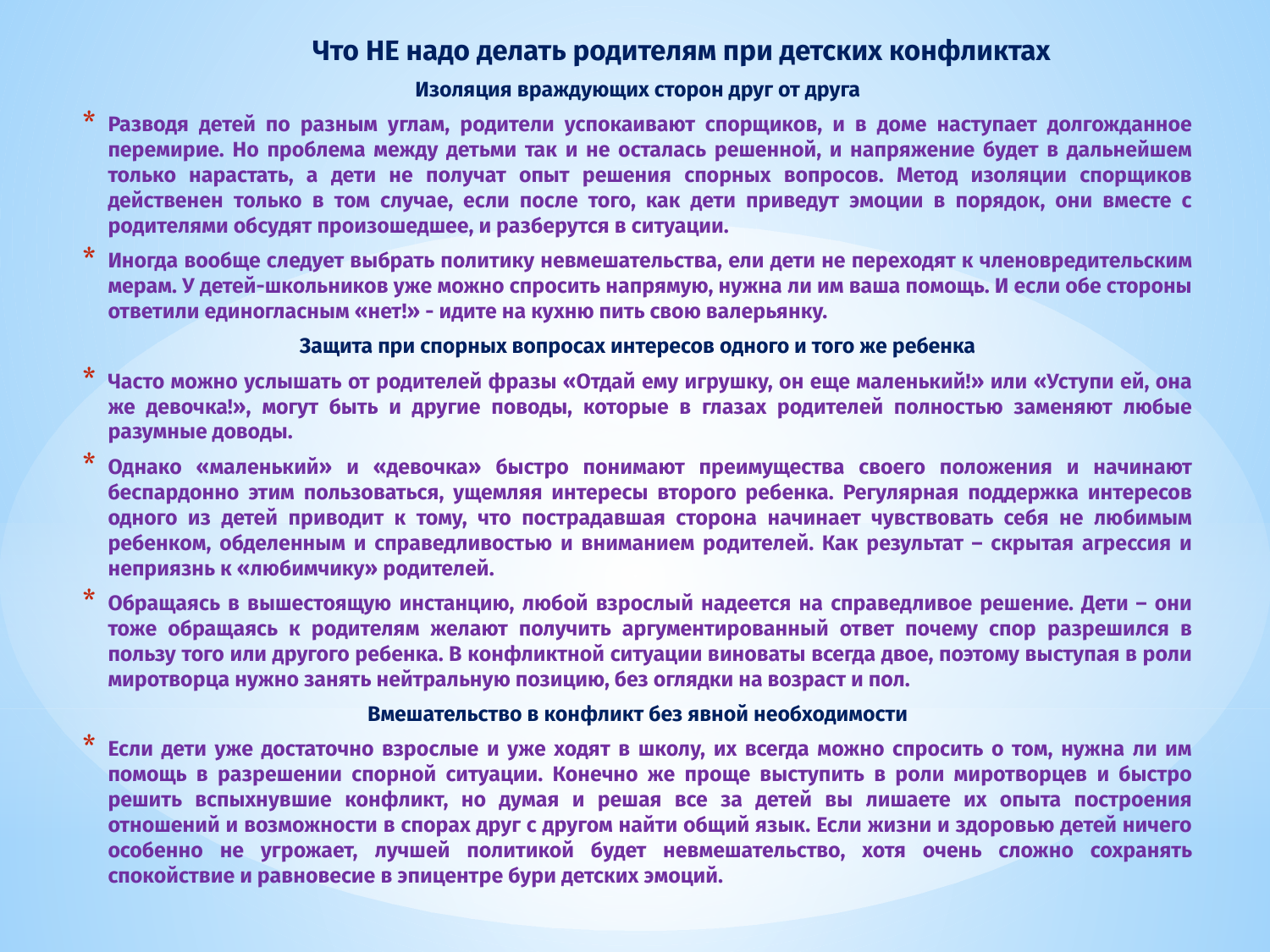

Что НЕ надо делать родителям при детских конфликтах
Изоляция враждующих сторон друг от друга
Разводя детей по разным углам, родители успокаивают спорщиков, и в доме наступает долгожданное перемирие. Но проблема между детьми так и не осталась решенной, и напряжение будет в дальнейшем только нарастать, а дети не получат опыт решения спорных вопросов. Метод изоляции спорщиков действенен только в том случае, если после того, как дети приведут эмоции в порядок, они вместе с родителями обсудят произошедшее, и разберутся в ситуации.
Иногда вообще следует выбрать политику невмешательства, ели дети не переходят к членовредительским мерам. У детей-школьников уже можно спросить напрямую, нужна ли им ваша помощь. И если обе стороны ответили единогласным «нет!» - идите на кухню пить свою валерьянку.
Защита при спорных вопросах интересов одного и того же ребенка
Часто можно услышать от родителей фразы «Отдай ему игрушку, он еще маленький!» или «Уступи ей, она же девочка!», могут быть и другие поводы, которые в глазах родителей полностью заменяют любые разумные доводы.
Однако «маленький» и «девочка» быстро понимают преимущества своего положения и начинают беспардонно этим пользоваться, ущемляя интересы второго ребенка. Регулярная поддержка интересов одного из детей приводит к тому, что пострадавшая сторона начинает чувствовать себя не любимым ребенком, обделенным и справедливостью и вниманием родителей. Как результат – скрытая агрессия и неприязнь к «любимчику» родителей.
Обращаясь в вышестоящую инстанцию, любой взрослый надеется на справедливое решение. Дети – они тоже обращаясь к родителям желают получить аргументированный ответ почему спор разрешился в пользу того или другого ребенка. В конфликтной ситуации виноваты всегда двое, поэтому выступая в роли миротворца нужно занять нейтральную позицию, без оглядки на возраст и пол.
Вмешательство в конфликт без явной необходимости
Если дети уже достаточно взрослые и уже ходят в школу, их всегда можно спросить о том, нужна ли им помощь в разрешении спорной ситуации. Конечно же проще выступить в роли миротворцев и быстро решить вспыхнувшие конфликт, но думая и решая все за детей вы лишаете их опыта построения отношений и возможности в спорах друг с другом найти общий язык. Если жизни и здоровью детей ничего особенно не угрожает, лучшей политикой будет невмешательство, хотя очень сложно сохранять спокойствие и равновесие в эпицентре бури детских эмоций.

#